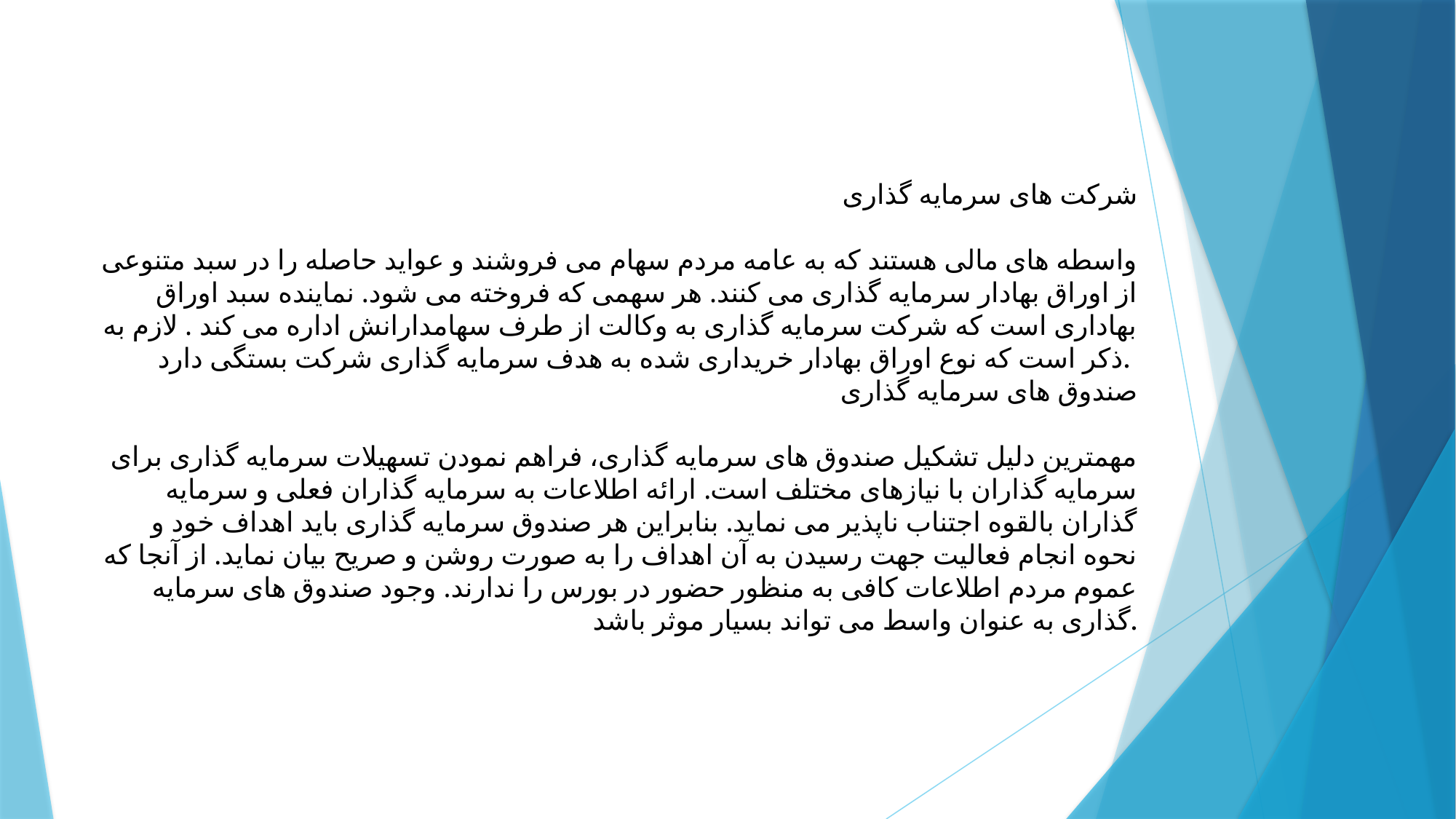

شرکت های سرمایه گذاری

واسطه های مالی هستند که به عامه مردم سهام می فروشند و عواید حاصله را در سبد متنوعی از اوراق بهادار سرمایه گذاری می کنند. هر سهمی که فروخته می شود. نماینده سبد اوراق بهاداری است که شرکت سرمایه گذاری به وکالت از طرف سهامدارانش اداره می کند . لازم به ذکر است که نوع اوراق بهادار خریداری شده به هدف سرمایه گذاری شرکت بستگی دارد.
صندوق های سرمایه گذاری

مهمترین دلیل تشکیل صندوق های سرمایه گذاری، فراهم نمودن تسهیلات سرمایه گذاری برای سرمایه گذاران با نیازهای مختلف است. ارائه اطلاعات به سرمایه گذاران فعلی و سرمایه گذاران بالقوه اجتناب ناپذیر می نماید. بنابراین هر صندوق سرمایه گذاری باید اهداف خود و نحوه انجام فعالیت جهت رسیدن به آن اهداف را به صورت روشن و صریح بیان نماید. از آنجا که عموم مردم اطلاعات کافی به منظور حضور در بورس را ندارند. وجود صندوق های سرمایه گذاری به عنوان واسط می تواند بسیار موثر باشد.